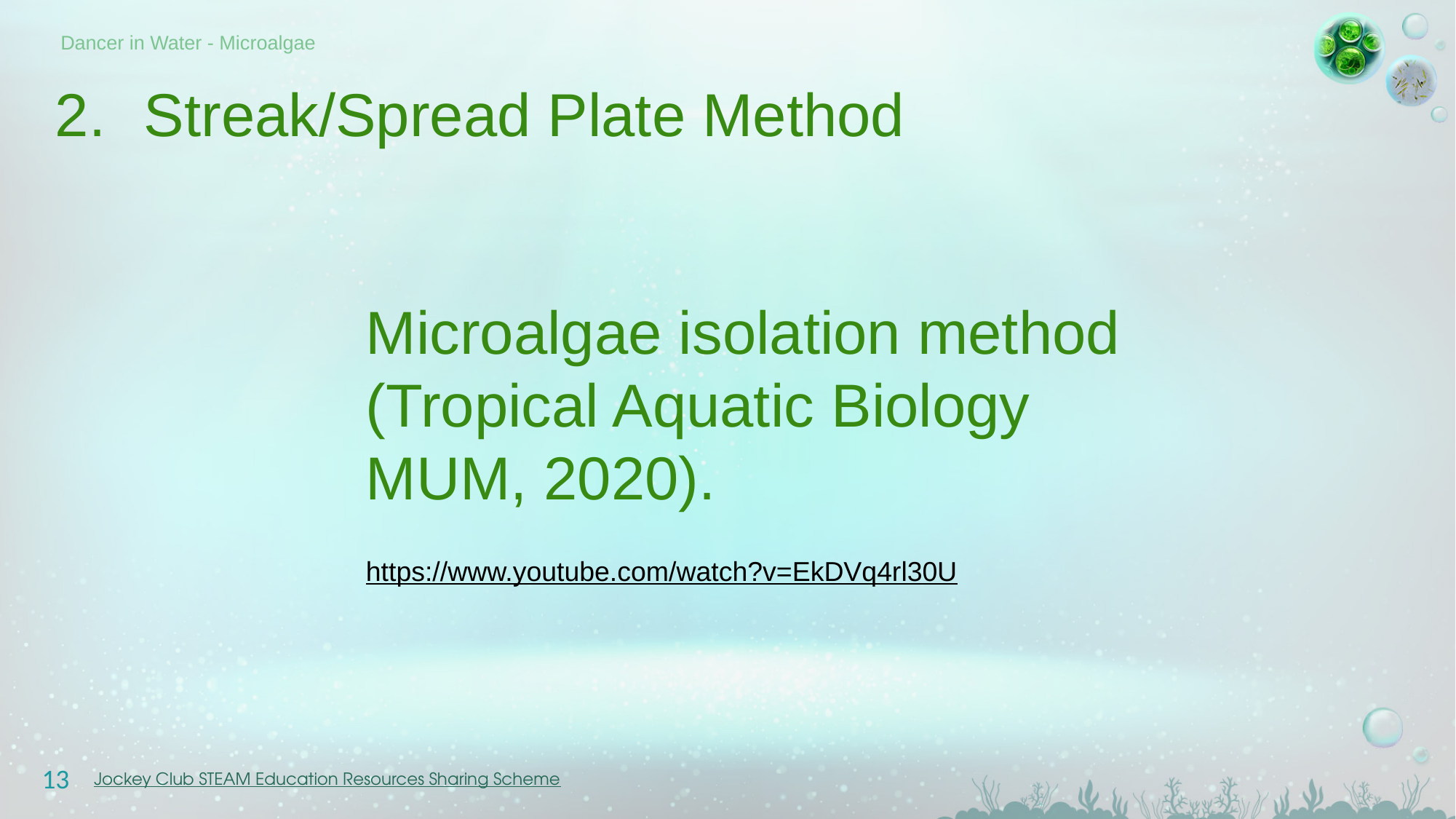

# Streak/Spread Plate Method
Microalgae isolation method (Tropical Aquatic Biology MUM, 2020).
https://www.youtube.com/watch?v=EkDVq4rl30U
13